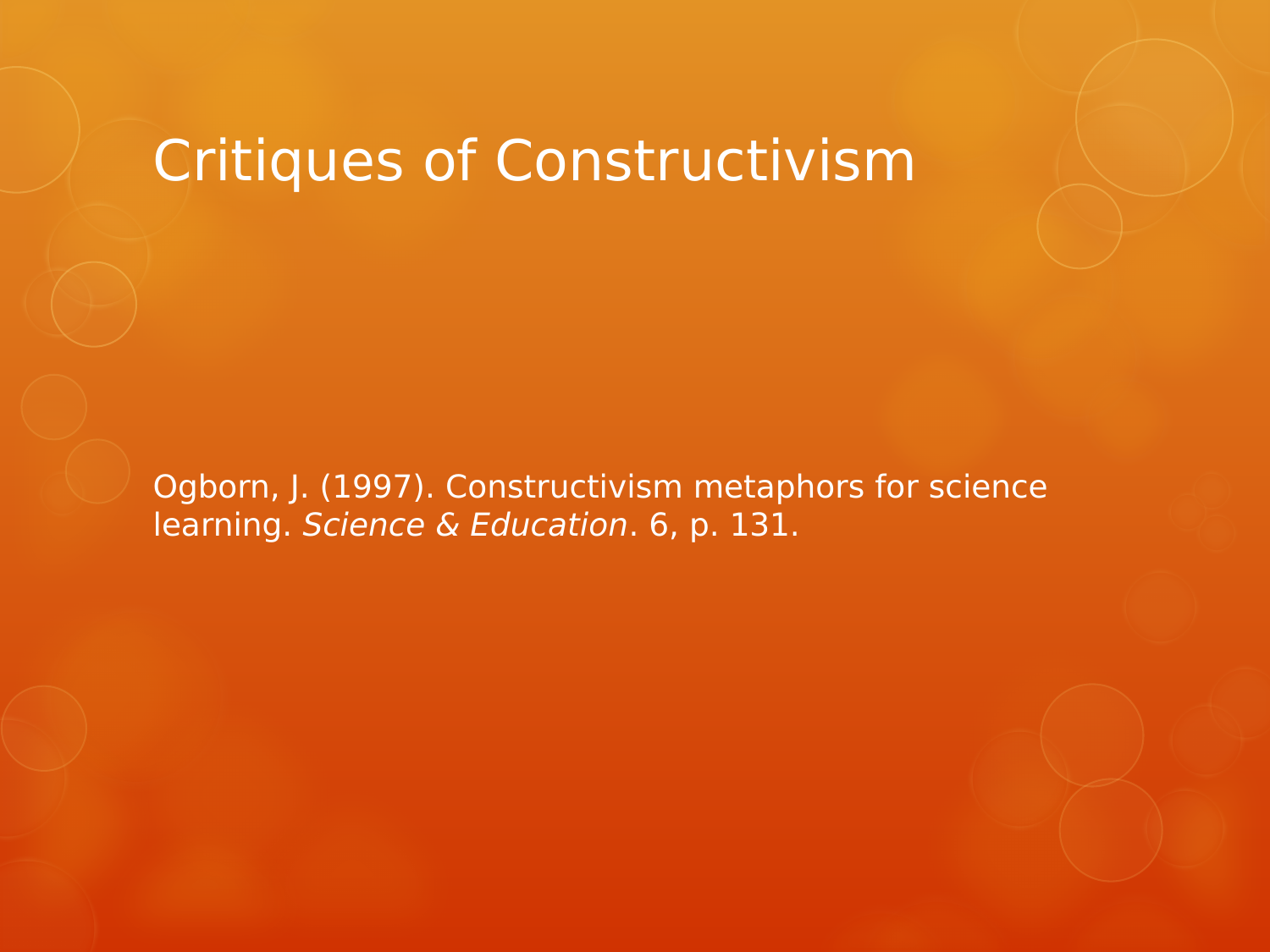

# Critiques of Constructivism
Ogborn, J. (1997). Constructivism metaphors for science learning. Science & Education. 6, p. 131.